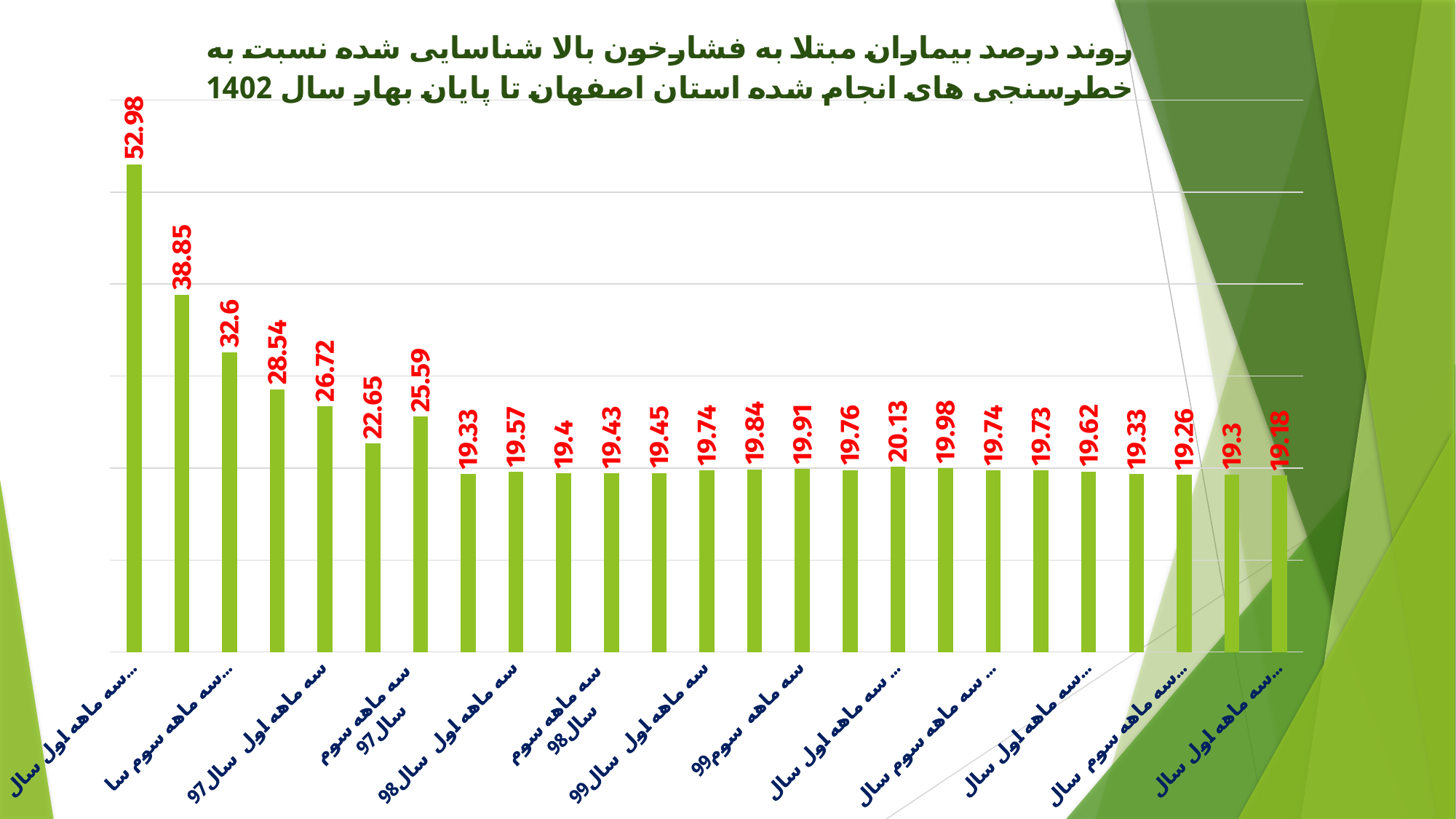

### Chart: روند درصد بیماران مبتلا به فشارخون بالا شناسایی شده نسبت به خطرسنجی های انجام شده استان اصفهان تا پایان بهار سال 1402

| Category |  |
|---|---|
| سه ماهه اول سال 96  | 52.98 |
| سه ماه دوم سال 96 | 38.85 |
| سه ماهه سوم سال 96 | 32.6 |
| سه ماهه چهارم سال 96 | 28.54 |
| سه ماهه اول سال 97 | 26.72 |
| سه ماهه دوم سال 97 | 22.65 |
| سه ماهه سوم
 سال 97 | 25.59 |
| سه ماهه چهارم سال 97 | 19.33 |
| سه ماهه اول سال 98 | 19.57 |
| سه ماهه دوم سال 98 | 19.4 |
| سه ماهه سوم
 سال 98 | 19.43 |
| سه ماهه چهارم سال 98 | 19.45 |
| سه ماهه اول سال 99 | 19.74 |
| سه ماهه دوم سال 99 | 19.84 |
| سه ماهه سوم 99 | 19.91 |
| سه ماهه چهارم سال 99 | 19.76 |
| سه ماهه اول سال 1400 | 20.13 |
| سه ماهه دوم سال 1400 | 19.98 |
| سه ماهه سوم سال 1400 | 19.74 |
| سه ماهه چهارم سال 1400 | 19.73 |
| سه ماهه اول سال1401 | 19.62 |
| سه ماهه دوم سال1401 | 19.33 |
| سه ماهه سوم  سال1401 | 19.26 |
| سه ماه چهارم سال1401 | 19.3 |
| سه ماهه اول سال1402 | 19.18 |